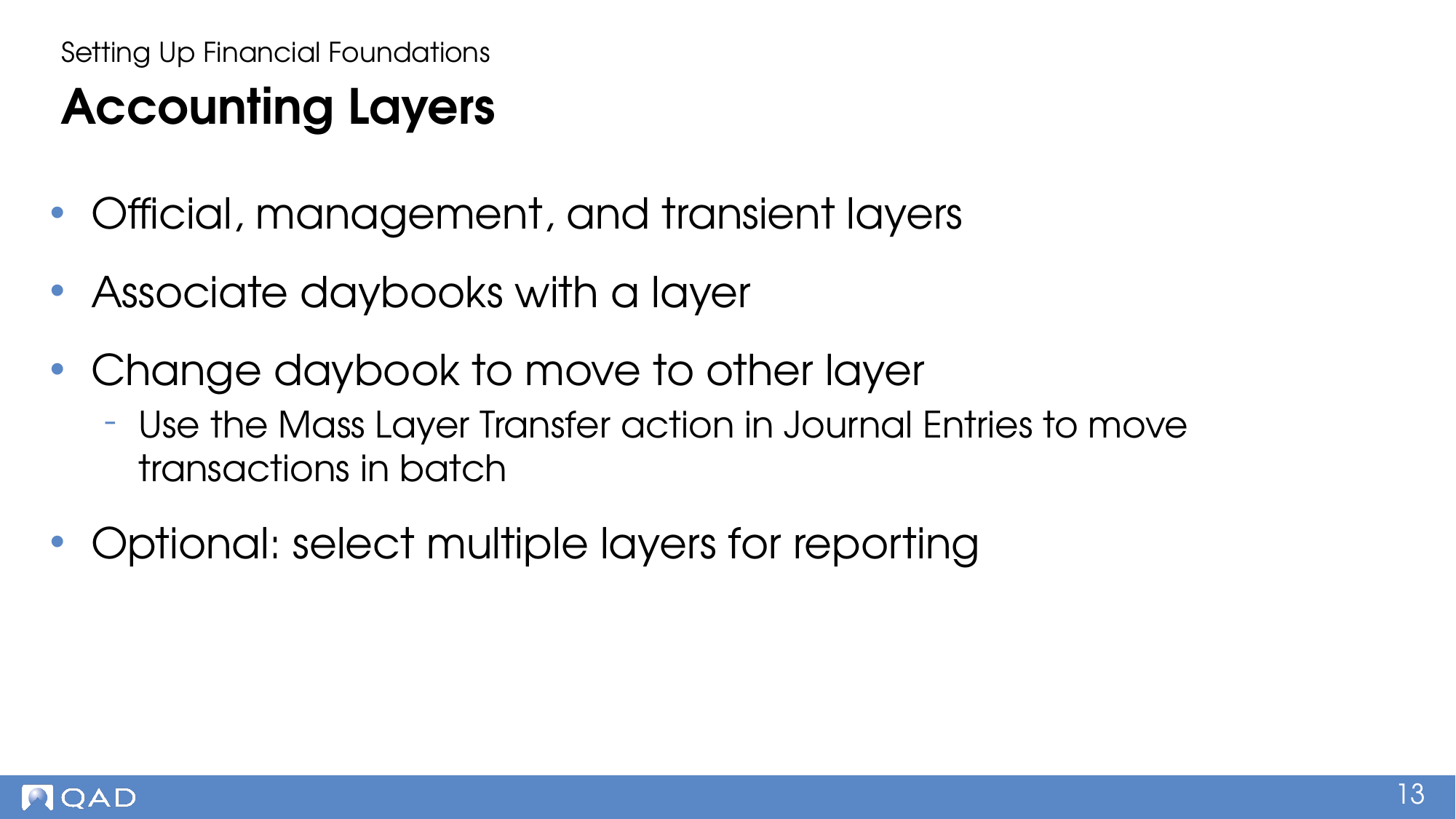

Setting Up Financial Foundations
# Accounting Layers
Official, management, and transient layers
Associate daybooks with a layer
Change daybook to move to other layer
Use the Mass Layer Transfer action in Journal Entries to move transactions in batch
Optional: select multiple layers for reporting

13